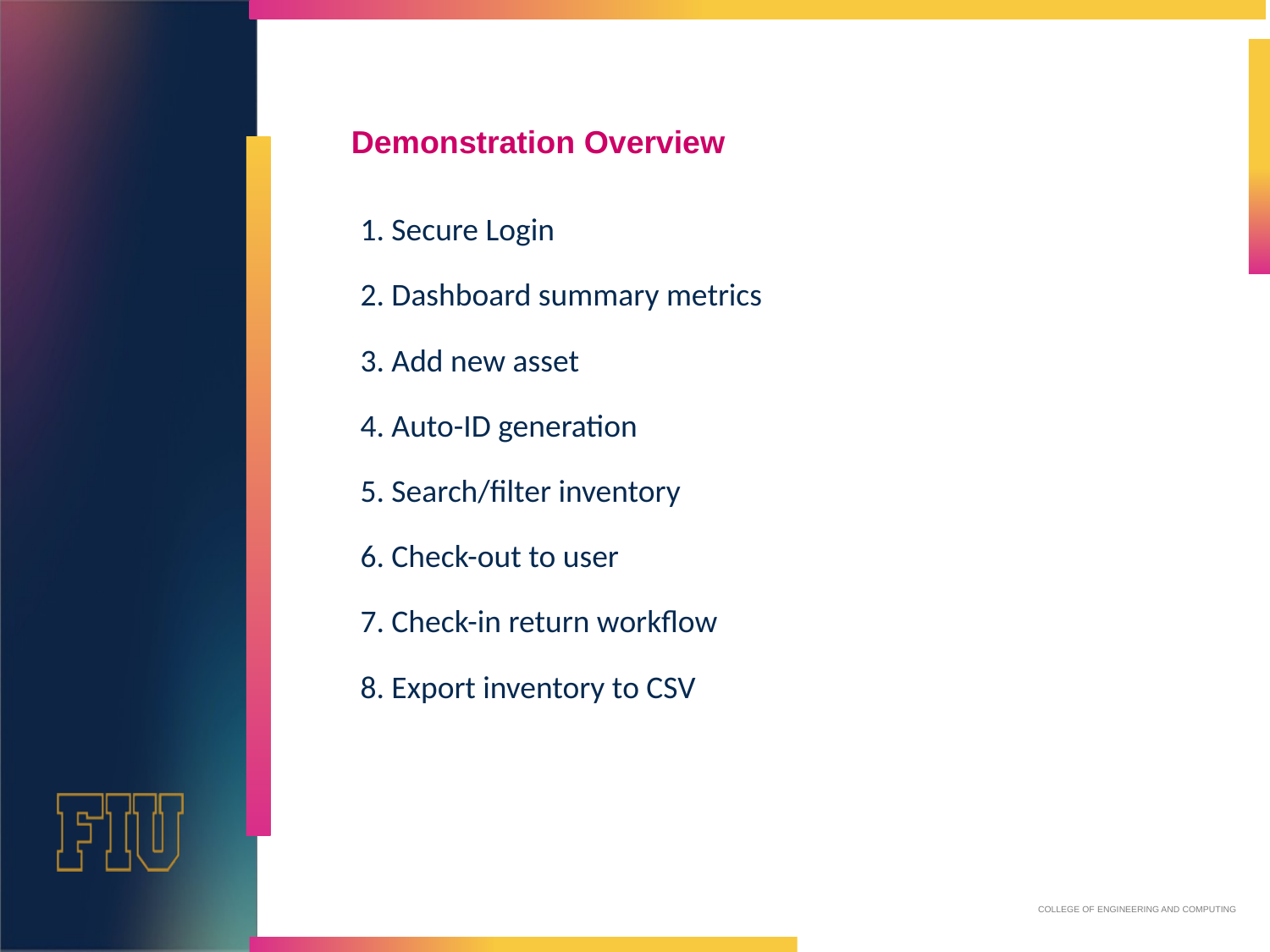

# Demonstration Overview
1. Secure Login
2. Dashboard summary metrics
3. Add new asset
4. Auto-ID generation
5. Search/filter inventory
6. Check-out to user
7. Check-in return workflow
8. Export inventory to CSV